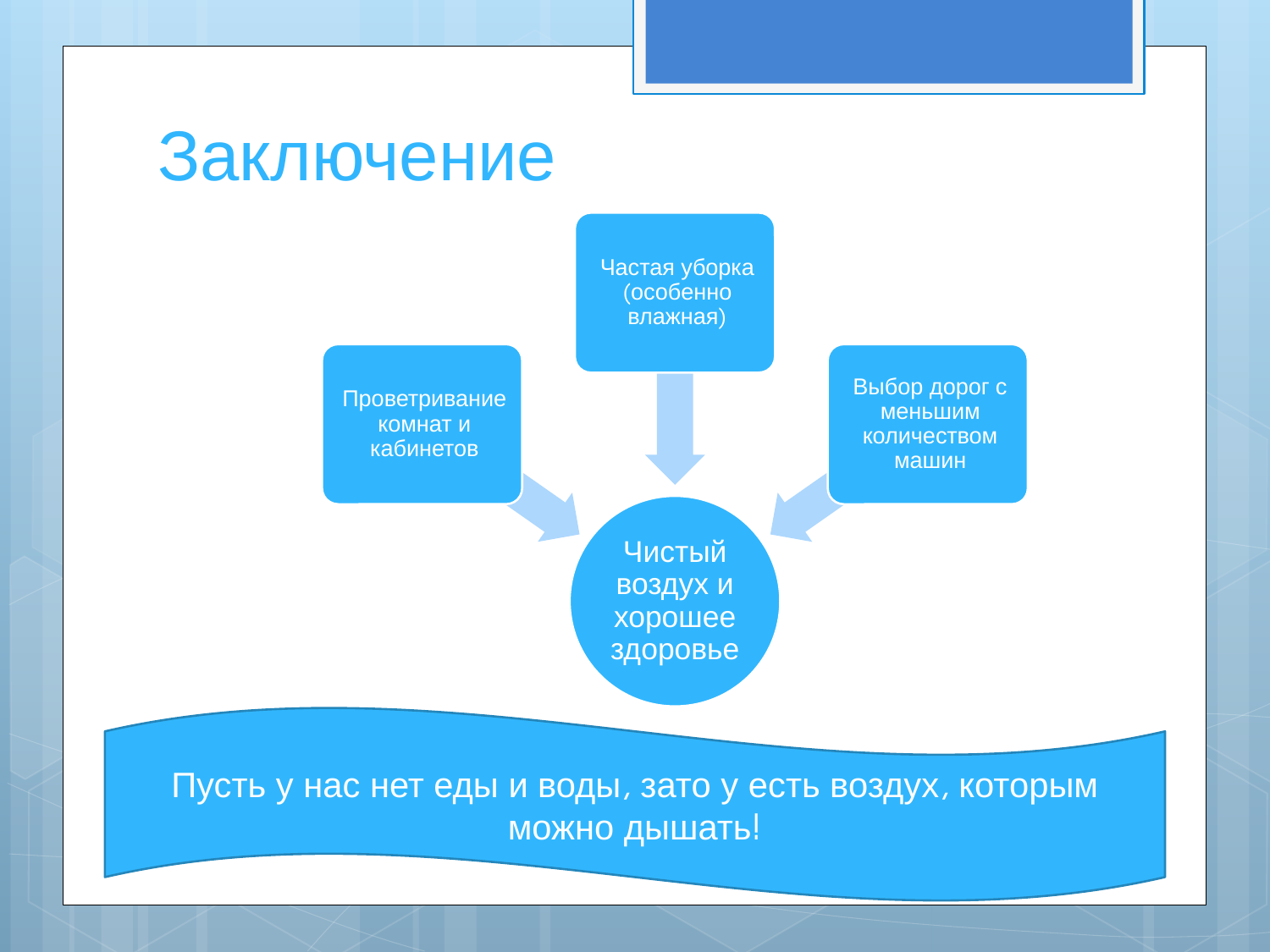

# Заключение
Чистый воздух и хорошее здоровье
Проветривание комнат и кабинетов
Частая уборка (особенно влажная)
Выбор дорог с меньшим количеством машин
Пусть у нас нет еды и воды, зато у есть воздух, которым можно дышать!